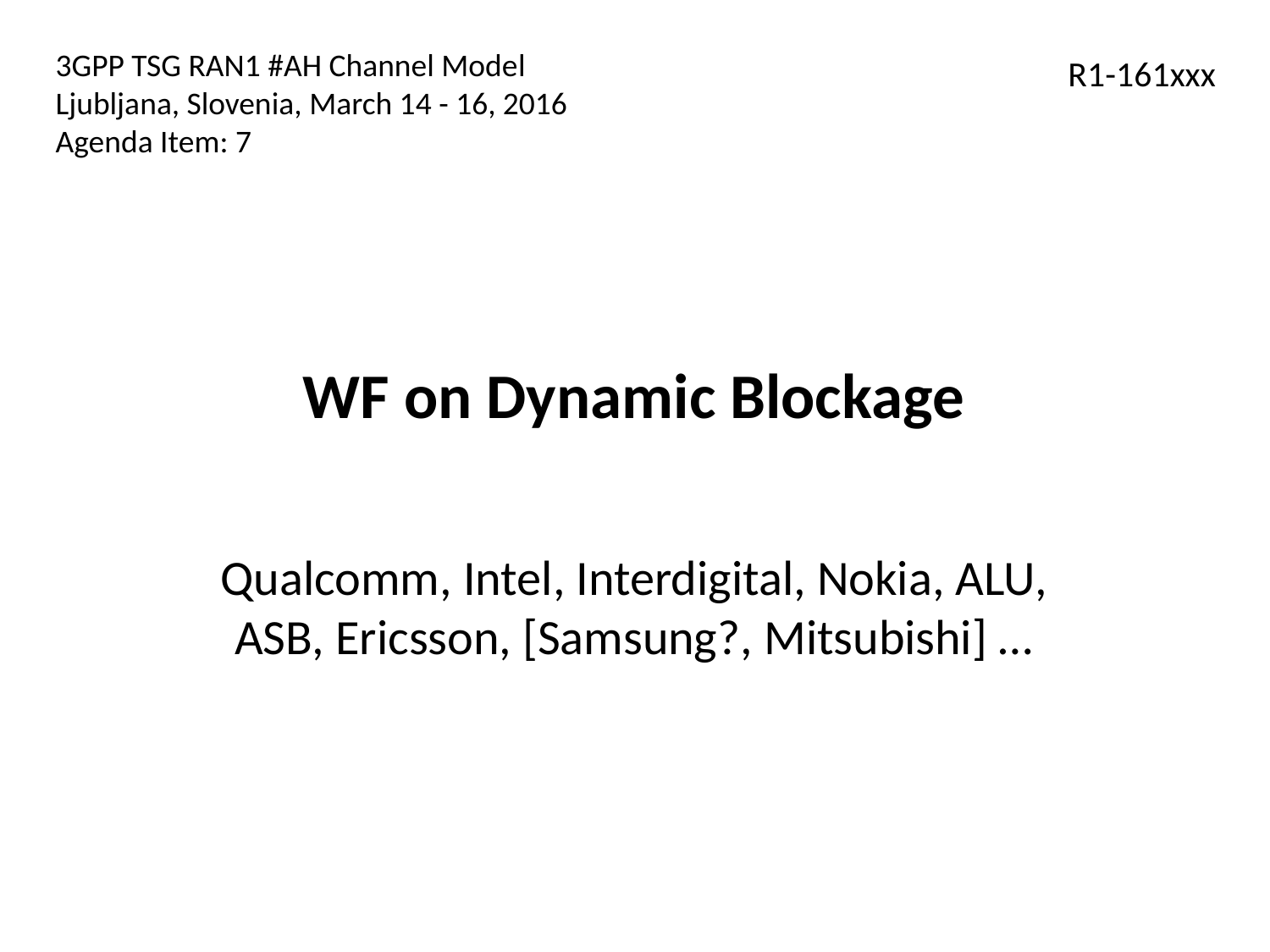

3GPP TSG RAN1 #AH Channel Model
Ljubljana, Slovenia, March 14 - 16, 2016
Agenda Item: 7
R1-161xxx
# WF on Dynamic Blockage
Qualcomm, Intel, Interdigital, Nokia, ALU, ASB, Ericsson, [Samsung?, Mitsubishi] …